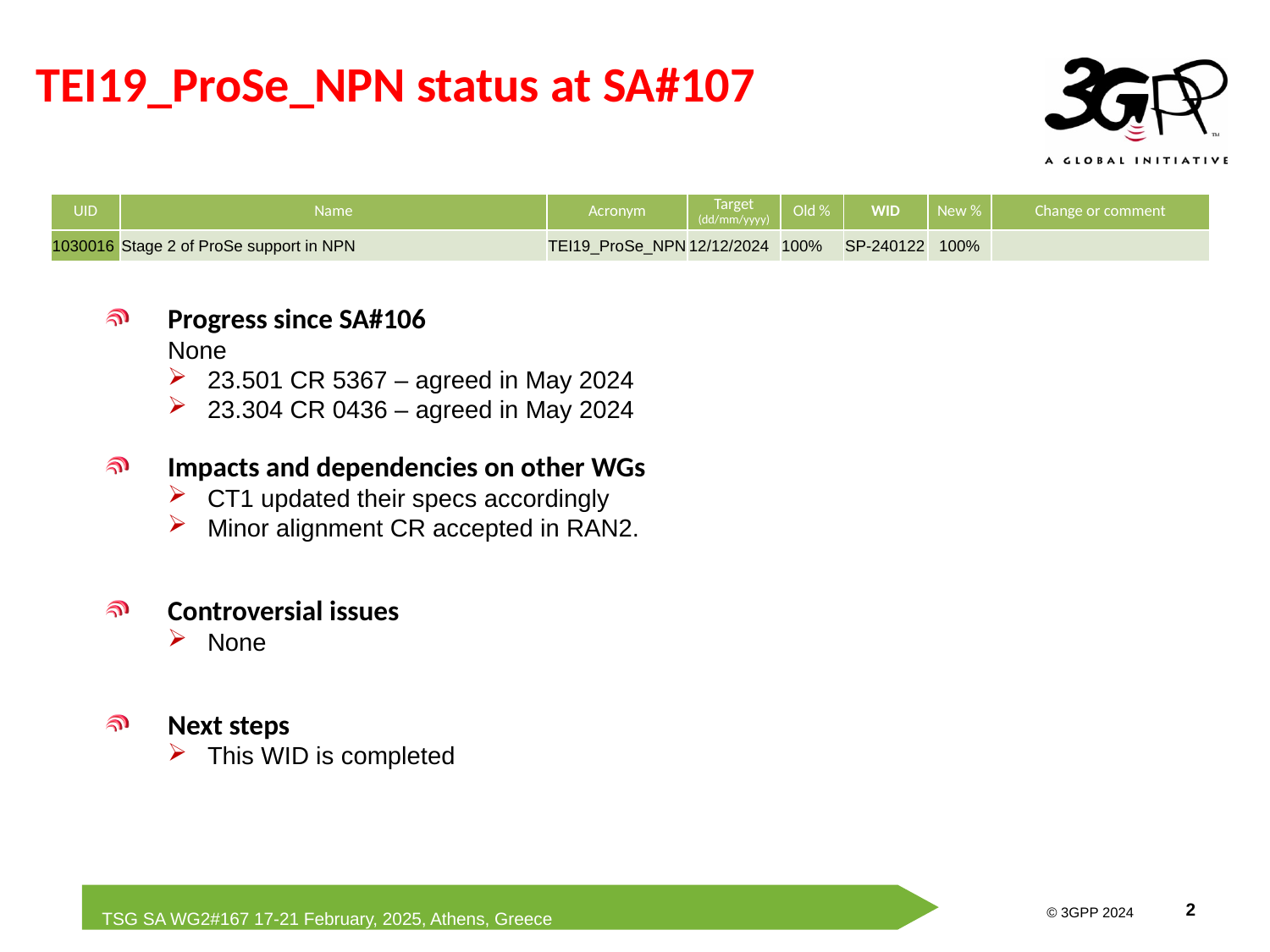

TEI19_ProSe_NPN status at SA#107
| UID | Name | Acronym | Target (dd/mm/yyyy) | Old % | WID | New % | Change or comment |
| --- | --- | --- | --- | --- | --- | --- | --- |
| 1030016 | Stage 2 of ProSe support in NPN | TEI19\_ProSe\_NPN | 12/12/2024 | 100% | SP-240122 | 100% |  |
Progress since SA#106
None
23.501 CR 5367 – agreed in May 2024
23.304 CR 0436 – agreed in May 2024

Impacts and dependencies on other WGs
CT1 updated their specs accordingly
Minor alignment CR accepted in RAN2.

Controversial issues
None

Next steps
This WID is completed